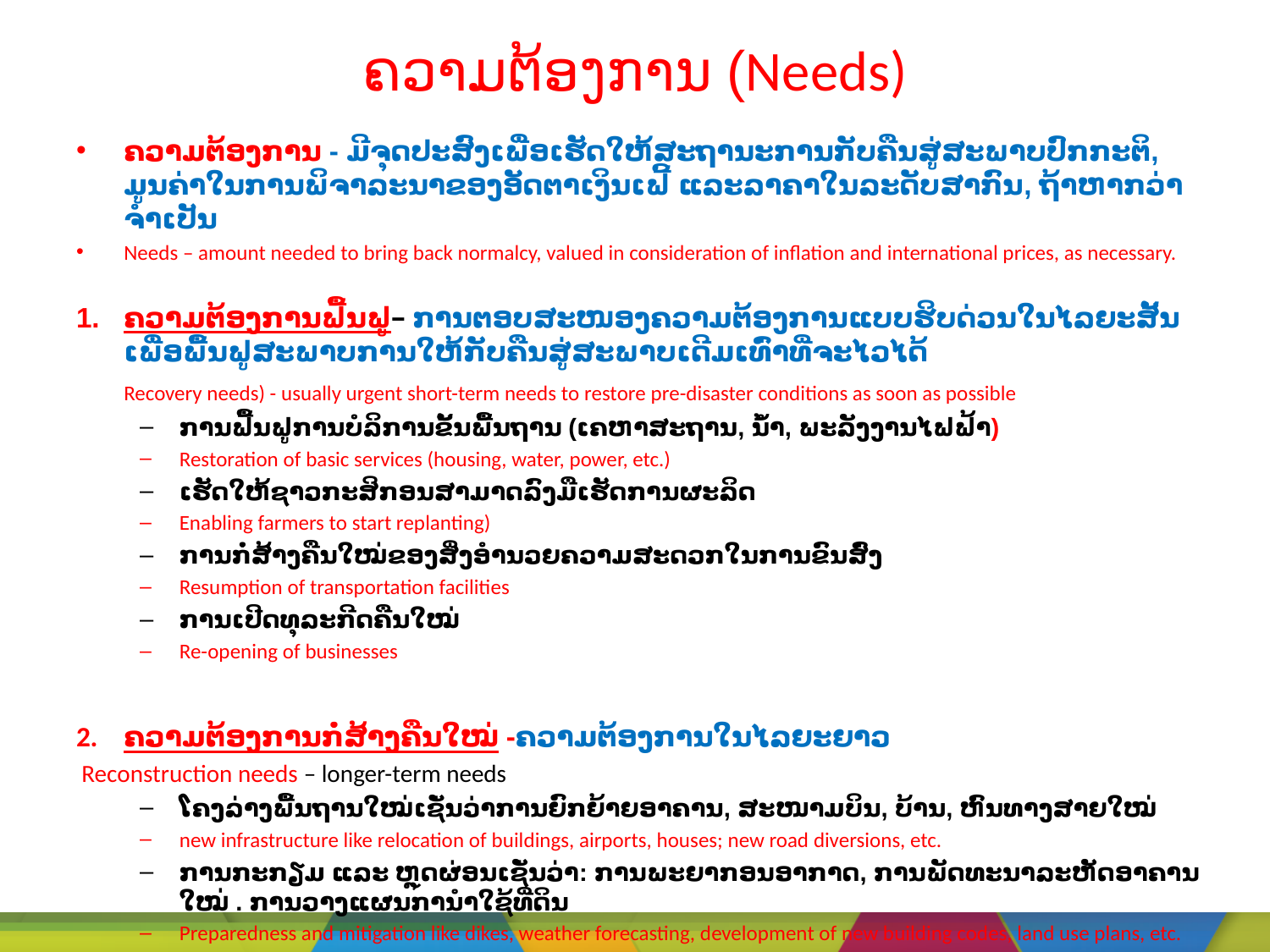

# ຄວາມຕ້ອງການ (Needs)
ຄວາມຕ້ອງການ - ມີຈຸດປະສົງເພື່ອເຮັດໃຫ້ສະຖານະການກັບຄືນສູ່ສະພາບປົກກະຕິ, ມູນຄ່າໃນການພິຈາລະນາຂອງອັດຕາເງິນເຟີ້ ແລະລາຄາໃນລະດັບສາກົນ, ຖ້າຫາກວ່າຈຳເປັນ
Needs – amount needed to bring back normalcy, valued in consideration of inflation and international prices, as necessary.

ຄວາມຕ້ອງການຟື້ນຟູ– ການຕອບສະໜອງຄວາມຕ້ອງການແບບຮິບດ່ວນໃນໄລຍະສັ້ນເພື່ອພື້ນຟູສະພາບການໃຫ້ກັບຄືນສູ່ສະພາບເດີມເທົ່າທີ່ຈະໄວໄດ້
	Recovery needs) - usually urgent short-term needs to restore pre-disaster conditions as soon as possible
ການຟື້ນຟູການບໍລິການຂັ້ນພື້ນຖານ (ເຄຫາສະຖານ, ນ້ຳ, ພະລັງງານໄຟຟ້າ)
Restoration of basic services (housing, water, power, etc.)
ເຮັດໃຫ້ຊາວກະສິກອນສາມາດລົງມືເຮັດການຜະລິດ
Enabling farmers to start replanting)
ການກໍ່ສ້າງຄືນໃໝ່ຂອງສິ່ງອຳນວຍຄວາມສະດວກໃນການຂົນສົ່ງ
Resumption of transportation facilities
ການເປີດທຸລະກີດຄືນໃໝ່
Re-opening of businesses

2.	ຄວາມຕ້ອງການກໍ່ສ້າງຄືນໃໝ່ -ຄວາມຕ້ອງການໃນໄລຍະຍາວ
 Reconstruction needs – longer-term needs
ໂຄງລ່າງພື້ນຖານໃໝ່ເຊັ່ນວ່າການຍົກຍ້າຍອາຄານ, ສະໜາມບິນ, ບ້ານ, ຫົນທາງສາຍໃໝ່
new infrastructure like relocation of buildings, airports, houses; new road diversions, etc.
ການກະກຽມ ແລະ ຫຼຸດຜ່ອນເຊັ່ນວ່າ: ການພະຍາກອນອາກາດ, ການພັດທະນາລະຫັດອາຄານໃໝ່ . ການວາງແຜນການຳໃຊ້ທີ່ດິນ
Preparedness and mitigation like dikes, weather forecasting, development of new building codes, land use plans, etc.